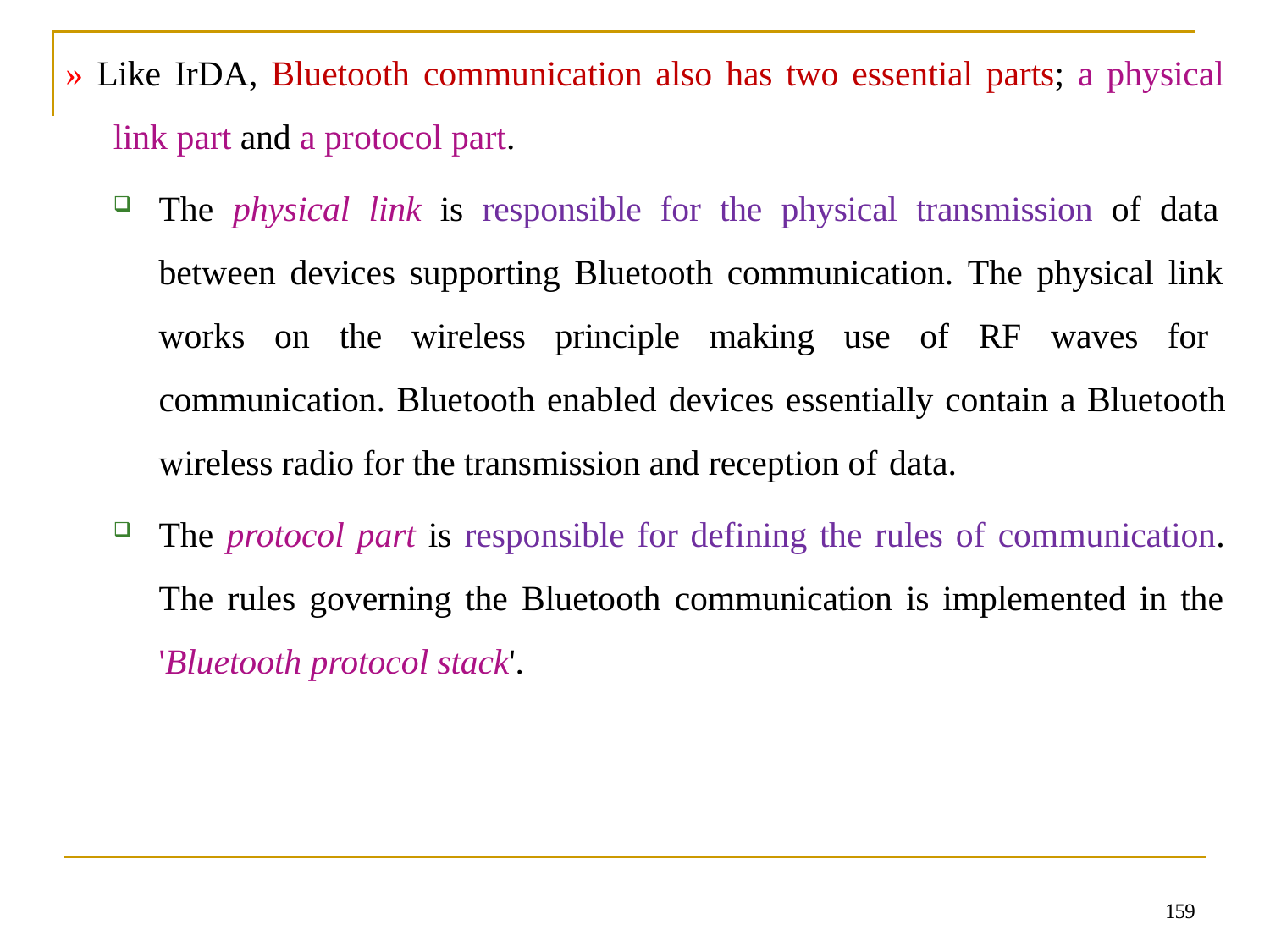

» Like IrDA, Bluetooth communication also has two essential parts; a physical  link part and a protocol part.
The physical link is responsible for the physical transmission of data  between devices supporting Bluetooth communication. The physical link  works on the wireless principle making use of RF waves for  communication. Bluetooth enabled devices essentially contain a Bluetooth  wireless radio for the transmission and reception of data.
The protocol part is responsible for defining the rules of communication.  The rules governing the Bluetooth communication is implemented in the  'Bluetooth protocol stack'.
159